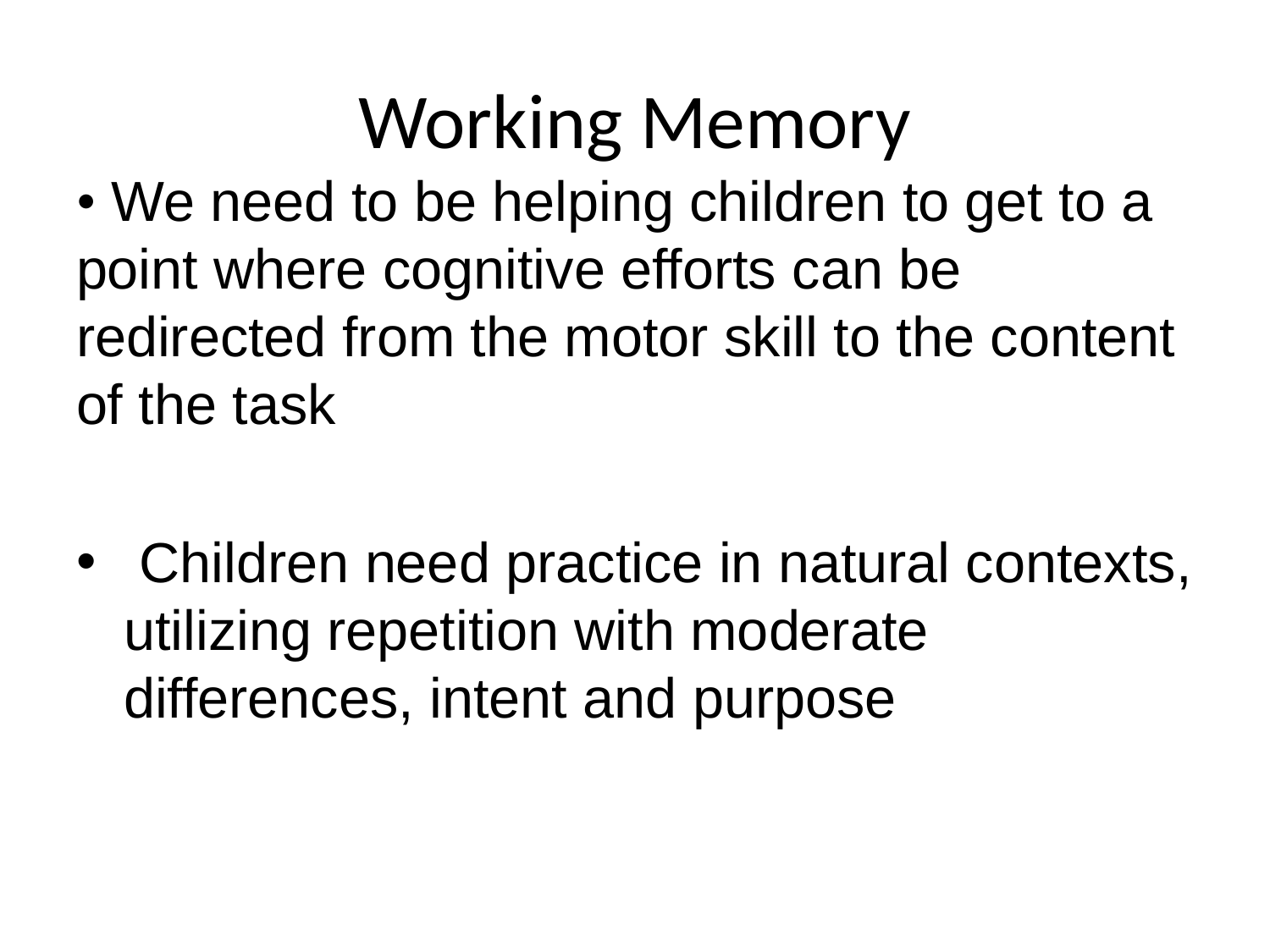

# Working Memory
• We need to be helping children to get to a point where cognitive efforts can be redirected from the motor skill to the content of the task

 Children need practice in natural contexts, utilizing repetition with moderate differences, intent and purpose